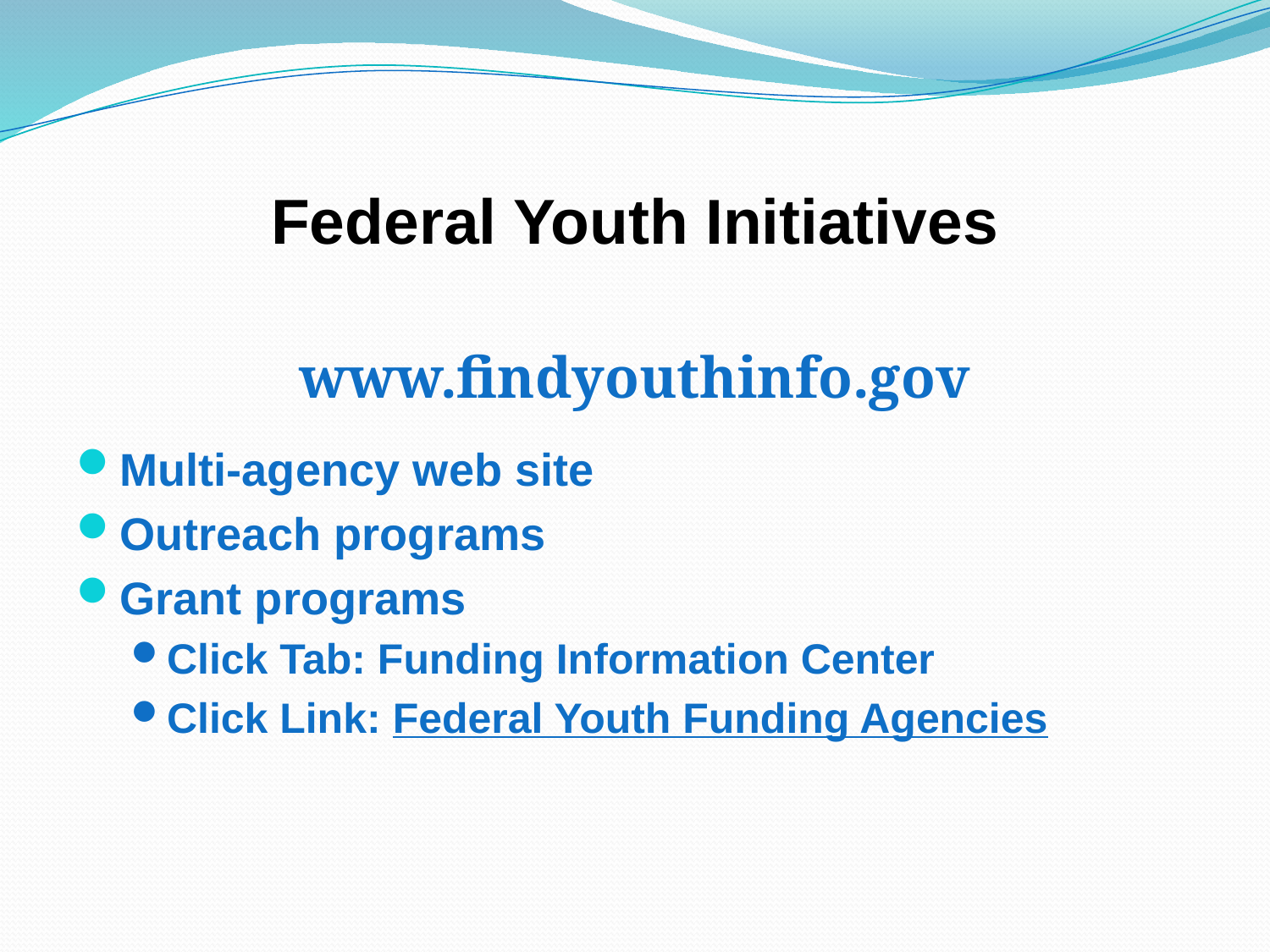

# Federal Youth Initiatives

www.findyouthinfo.gov

Multi-agency web site
Outreach programs
Grant programs
Click Tab: Funding Information Center
Click Link: Federal Youth Funding Agencies